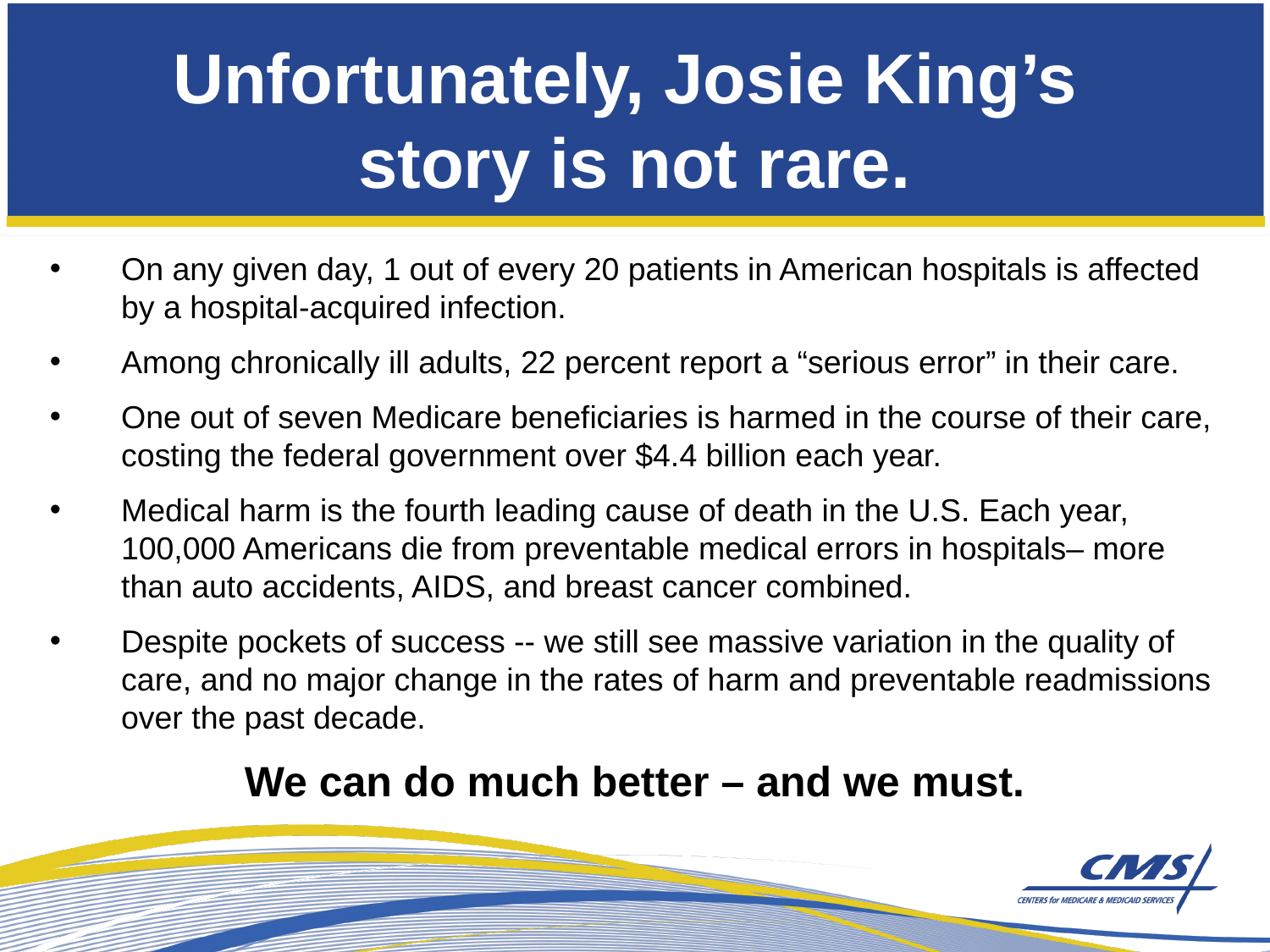

# Unfortunately, Josie King’s story is not rare.
On any given day, 1 out of every 20 patients in American hospitals is affected by a hospital-acquired infection.
Among chronically ill adults, 22 percent report a “serious error” in their care.
One out of seven Medicare beneficiaries is harmed in the course of their care, costing the federal government over $4.4 billion each year.
Medical harm is the fourth leading cause of death in the U.S. Each year, 100,000 Americans die from preventable medical errors in hospitals– more than auto accidents, AIDS, and breast cancer combined.
Despite pockets of success -- we still see massive variation in the quality of care, and no major change in the rates of harm and preventable readmissions over the past decade.
We can do much better – and we must.